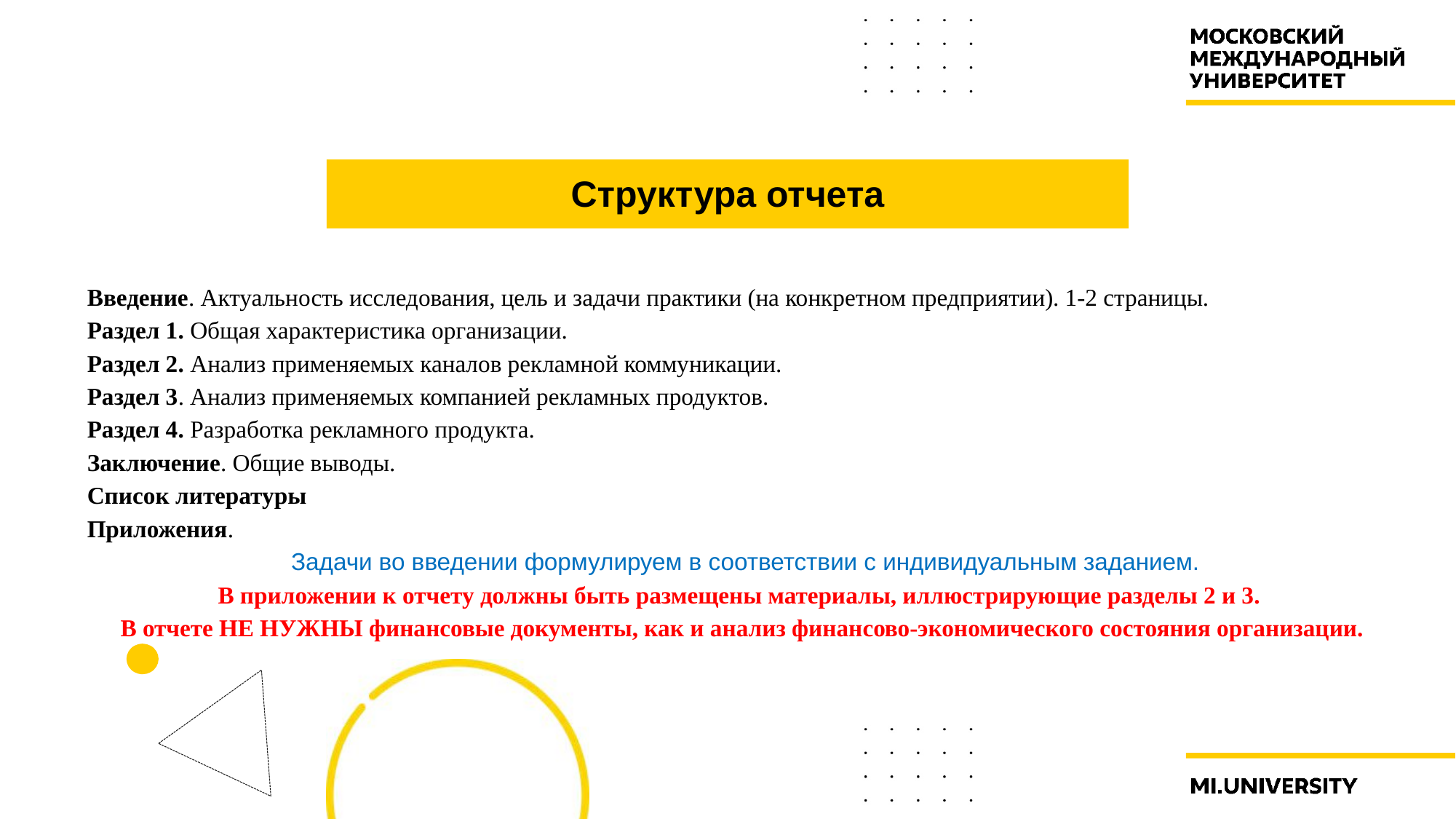

# Структура отчета
Введение. Актуальность исследования, цель и задачи практики (на конкретном предприятии). 1-2 страницы.
Раздел 1. Общая характеристика организации.
Раздел 2. Анализ применяемых каналов рекламной коммуникации.
Раздел 3. Анализ применяемых компанией рекламных продуктов.
Раздел 4. Разработка рекламного продукта.
Заключение. Общие выводы.
Список литературы
Приложения.
Задачи во введении формулируем в соответствии с индивидуальным заданием.
В приложении к отчету должны быть размещены материалы, иллюстрирующие разделы 2 и 3.
В отчете НЕ НУЖНЫ финансовые документы, как и анализ финансово-экономического состояния организации.